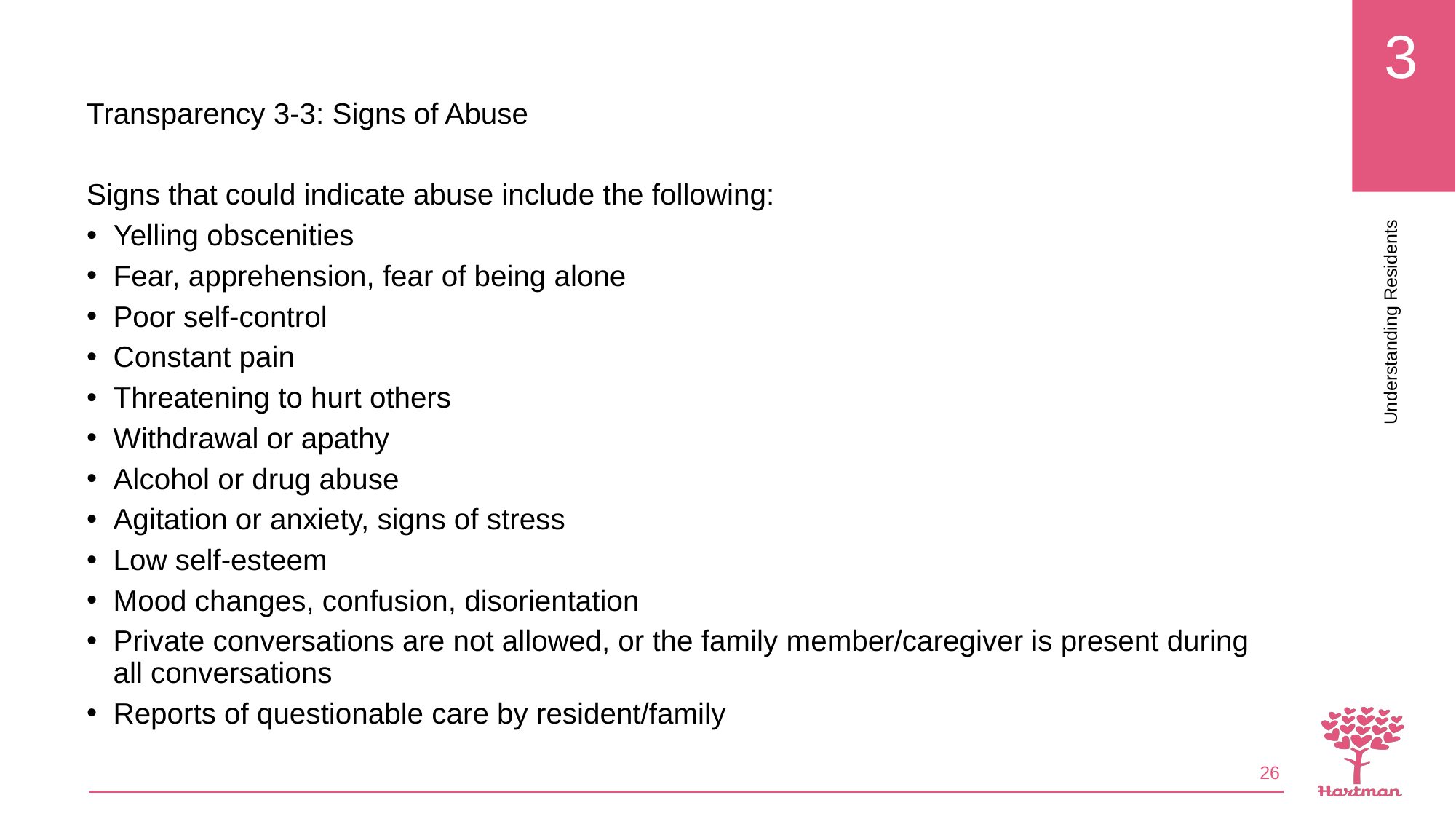

Transparency 3-3: Signs of Abuse

Signs that could indicate abuse include the following:
Yelling obscenities
Fear, apprehension, fear of being alone
Poor self-control
Constant pain
Threatening to hurt others
Withdrawal or apathy
Alcohol or drug abuse
Agitation or anxiety, signs of stress
Low self-esteem
Mood changes, confusion, disorientation
Private conversations are not allowed, or the family member/caregiver is present during all conversations
Reports of questionable care by resident/family
26